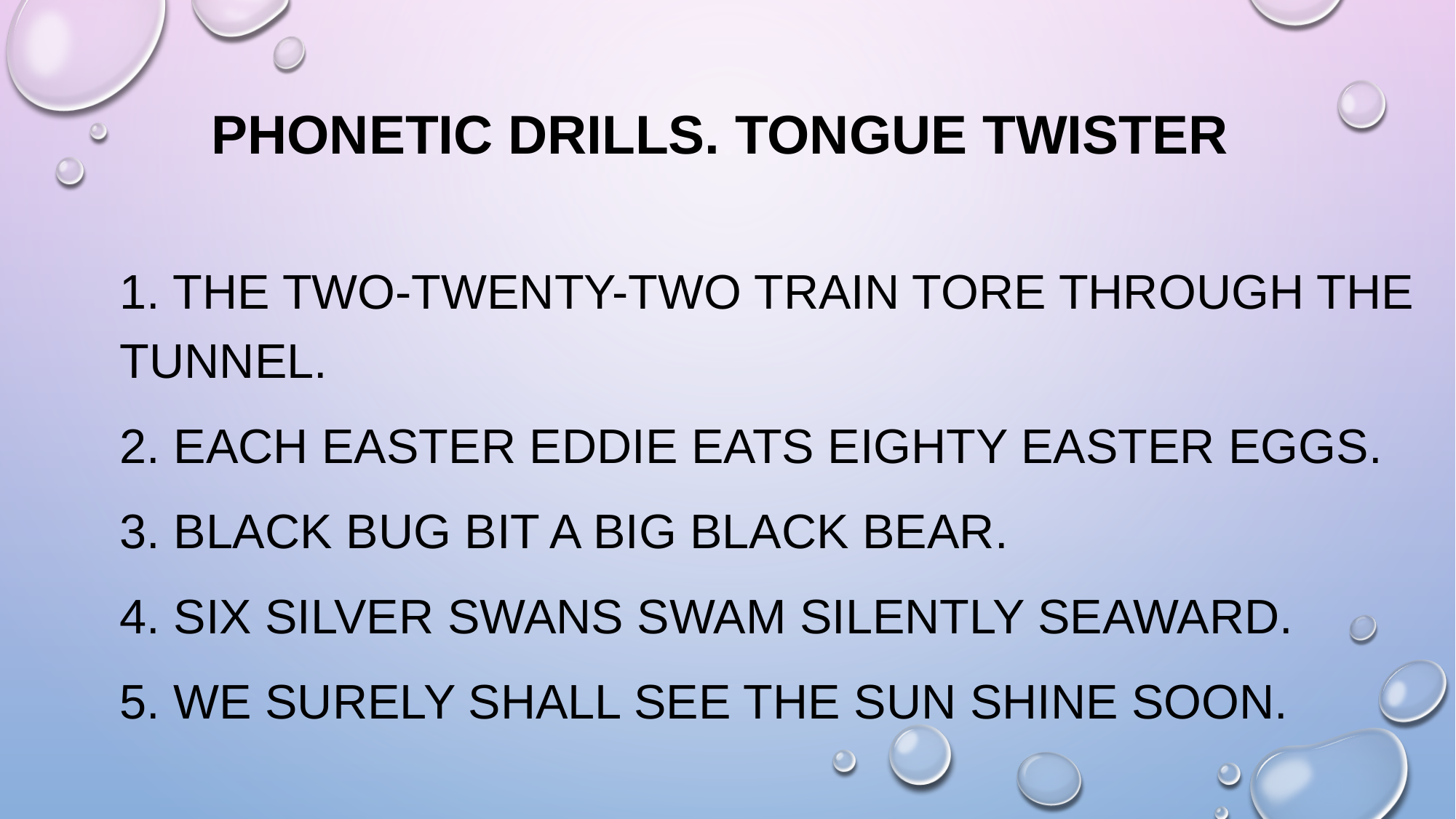

# Phonetic drills. Tongue twister
1. The two-twenty-two train tore through the tunnel.
2. Each Easter Eddie eats eighty Easter eggs.
3. Black bug bit a big black bear.
4. Six silver swans swam silently seaward.
5. We surely shall see the sun shine soon.